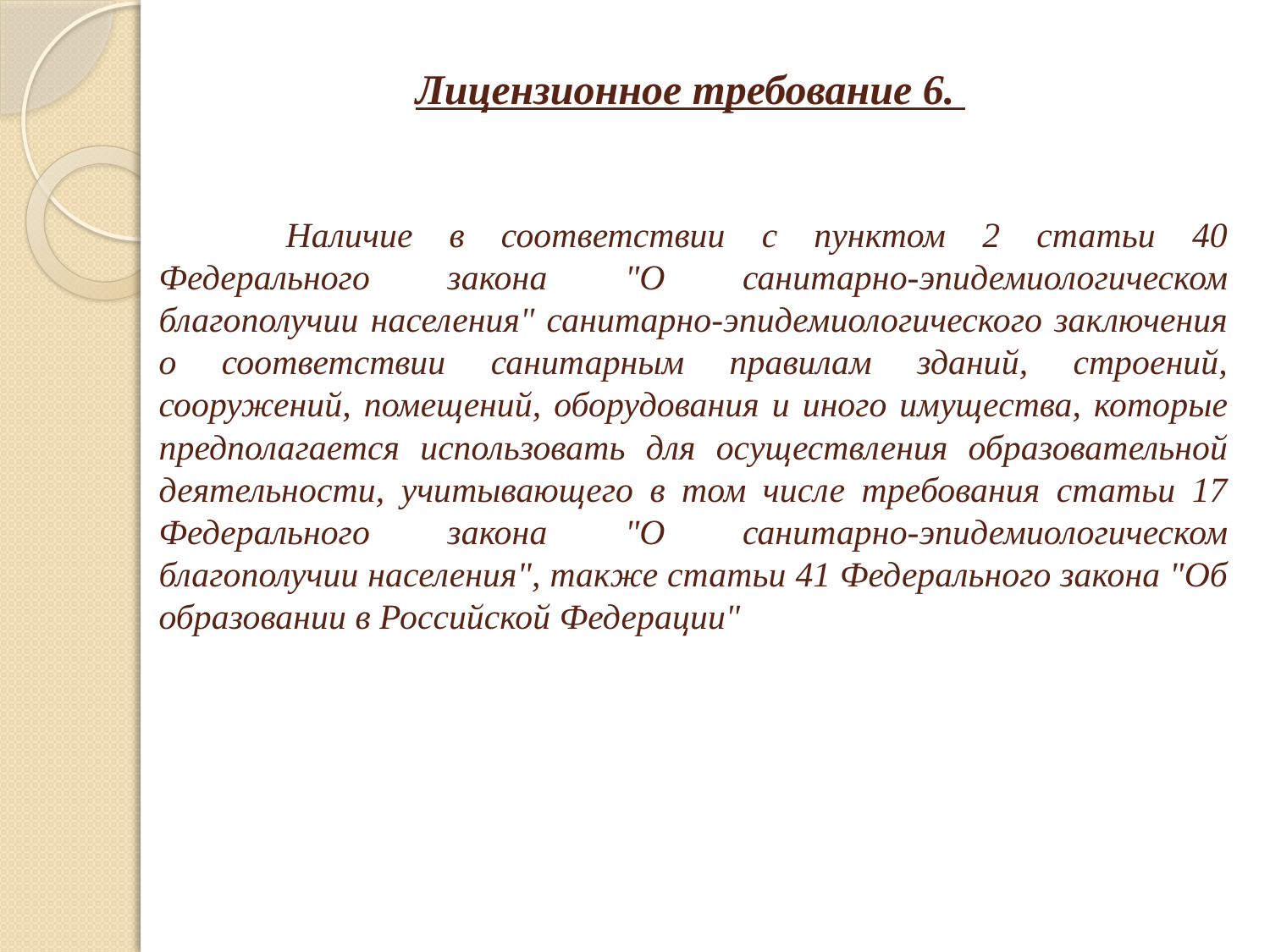

Лицензионное требование 6.
	Наличие в соответствии с пунктом 2 статьи 40 Федерального закона "О санитарно-эпидемиологическом благополучии населения" санитарно-эпидемиологического заключения о соответствии санитарным правилам зданий, строений, сооружений, помещений, оборудования и иного имущества, которые предполагается использовать для осуществления образовательной деятельности, учитывающего в том числе требования статьи 17 Федерального закона "О санитарно-эпидемиологическом благополучии населения", также статьи 41 Федерального закона "Об образовании в Российской Федерации"